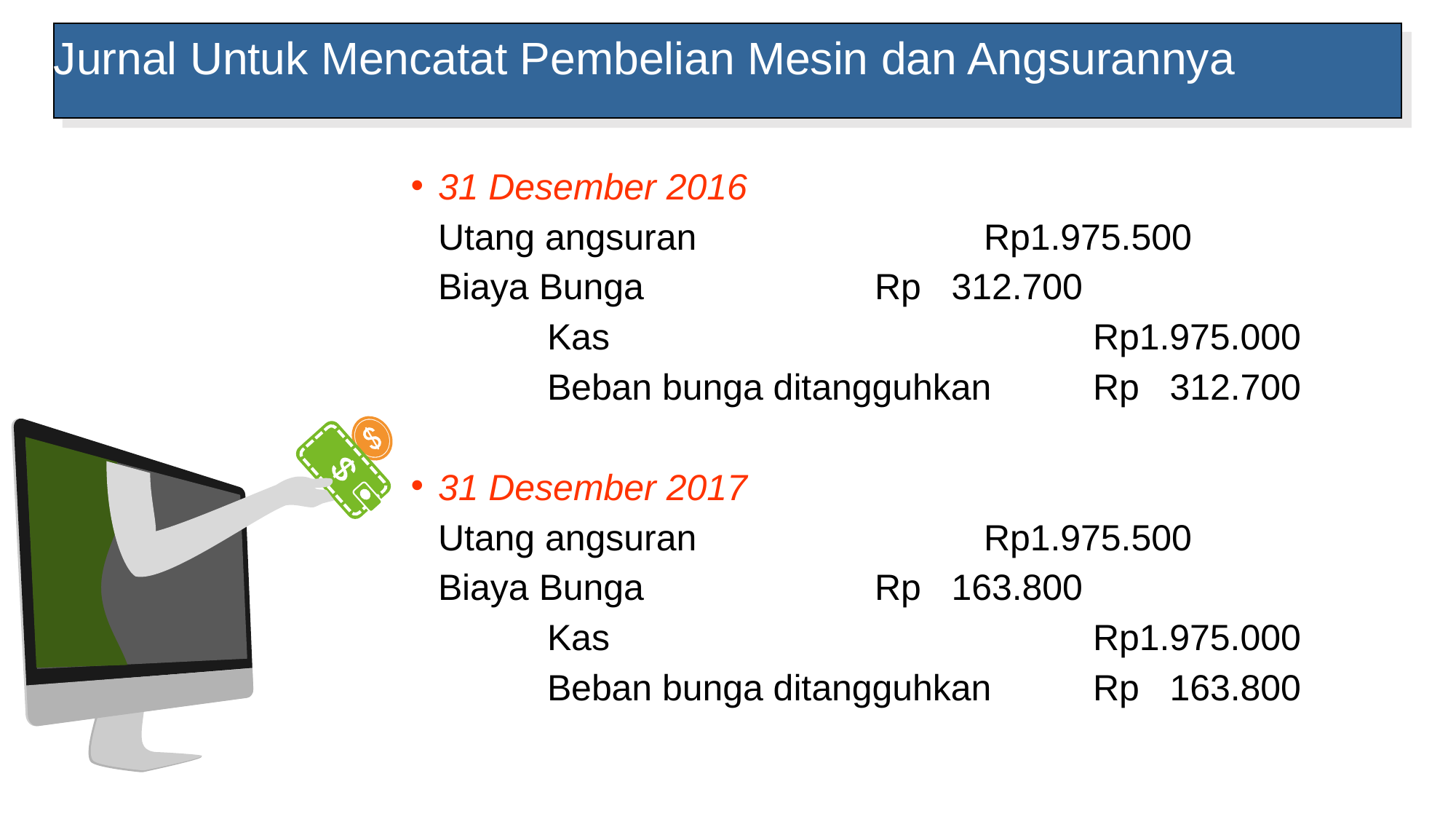

Jurnal Untuk Mencatat Pembelian Mesin dan Angsurannya
31 Desember 2016
	Utang angsuran			Rp1.975.500
	Biaya Bunga			Rp   312.700
		Kas					Rp1.975.000
		Beban bunga ditangguhkan	Rp   312.700

31 Desember 2017
	Utang angsuran			Rp1.975.500
	Biaya Bunga			Rp   163.800
		Kas					Rp1.975.000
		Beban bunga ditangguhkan	Rp   163.800